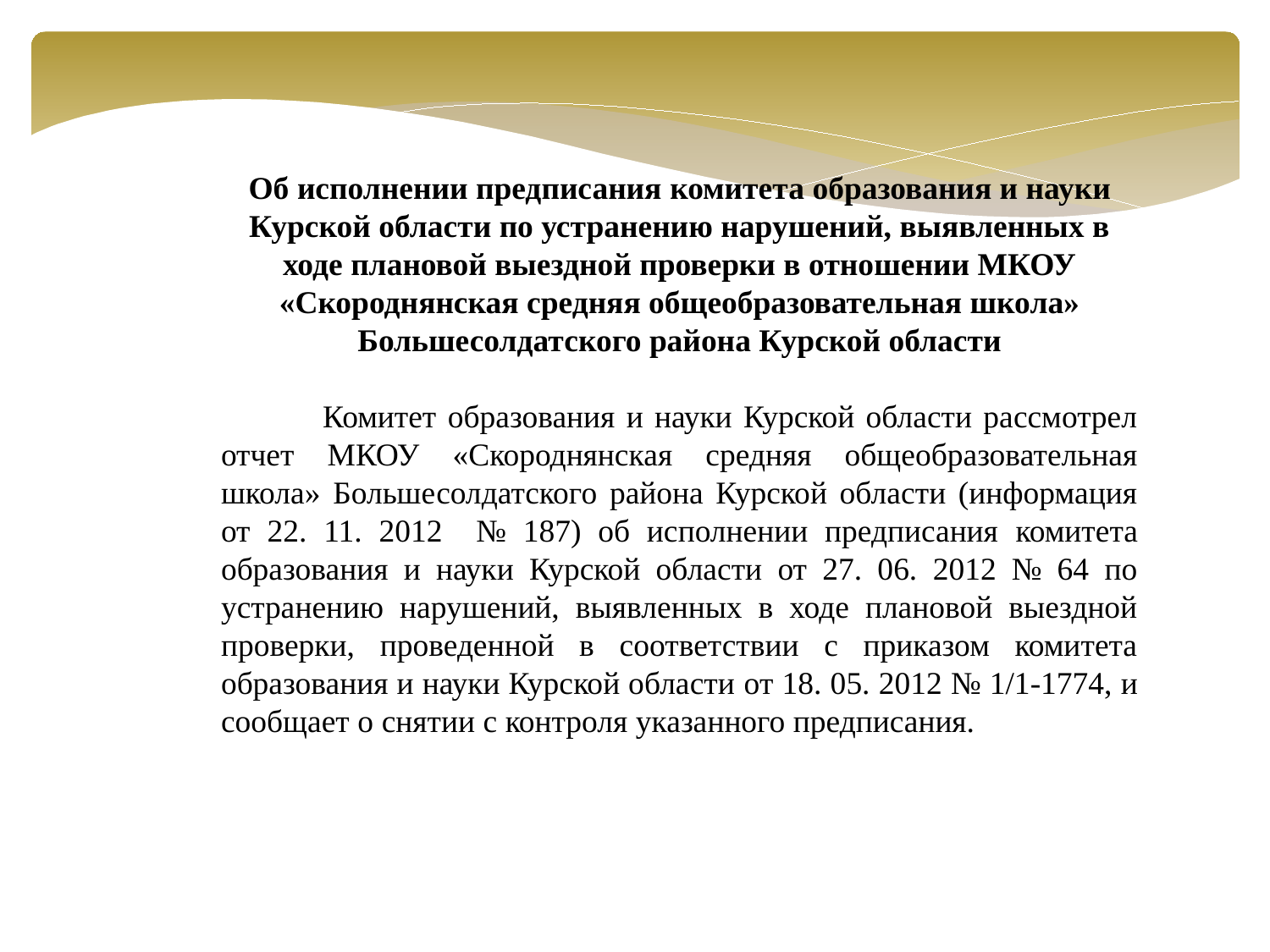

Об исполнении предписания комитета образования и науки Курской области по устранению нарушений, выявленных в ходе плановой выездной проверки в отношении МКОУ «Скороднянская средняя общеобразовательная школа» Большесолдатского района Курской области

         Комитет образования и науки Курской области рассмотрел отчет МКОУ «Скороднянская средняя общеобразовательная школа» Большесолдатского района Курской области (информация от 22. 11. 2012  № 187) об исполнении предписания комитета образования и науки Курской области от 27. 06. 2012 № 64 по устранению нарушений, выявленных в ходе плановой выездной проверки, проведенной в соответствии с приказом комитета образования и науки Курской области от 18. 05. 2012 № 1/1-1774, и сообщает о снятии с контроля указанного предписания.